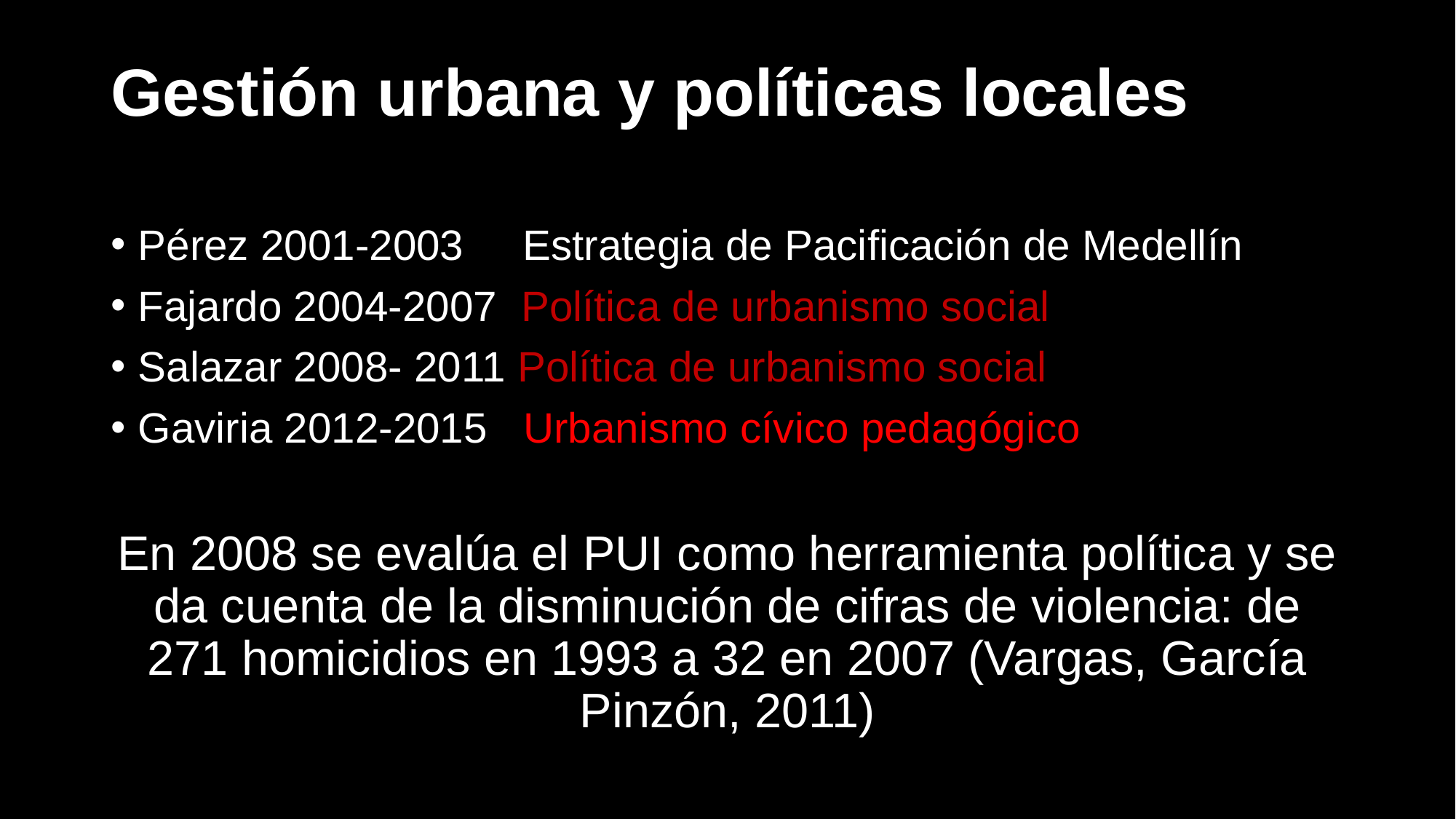

# Gestión urbana y políticas locales
Pérez 2001-2003     Estrategia de Pacificación de Medellín
Fajardo 2004-2007  Política de urbanismo social
Salazar 2008- 2011 Política de urbanismo social
Gaviria 2012-2015   Urbanismo cívico pedagógico

En 2008 se evalúa el PUI como herramienta política y se da cuenta de la disminución de cifras de violencia: de 271 homicidios en 1993 a 32 en 2007 (Vargas, García Pinzón, 2011)